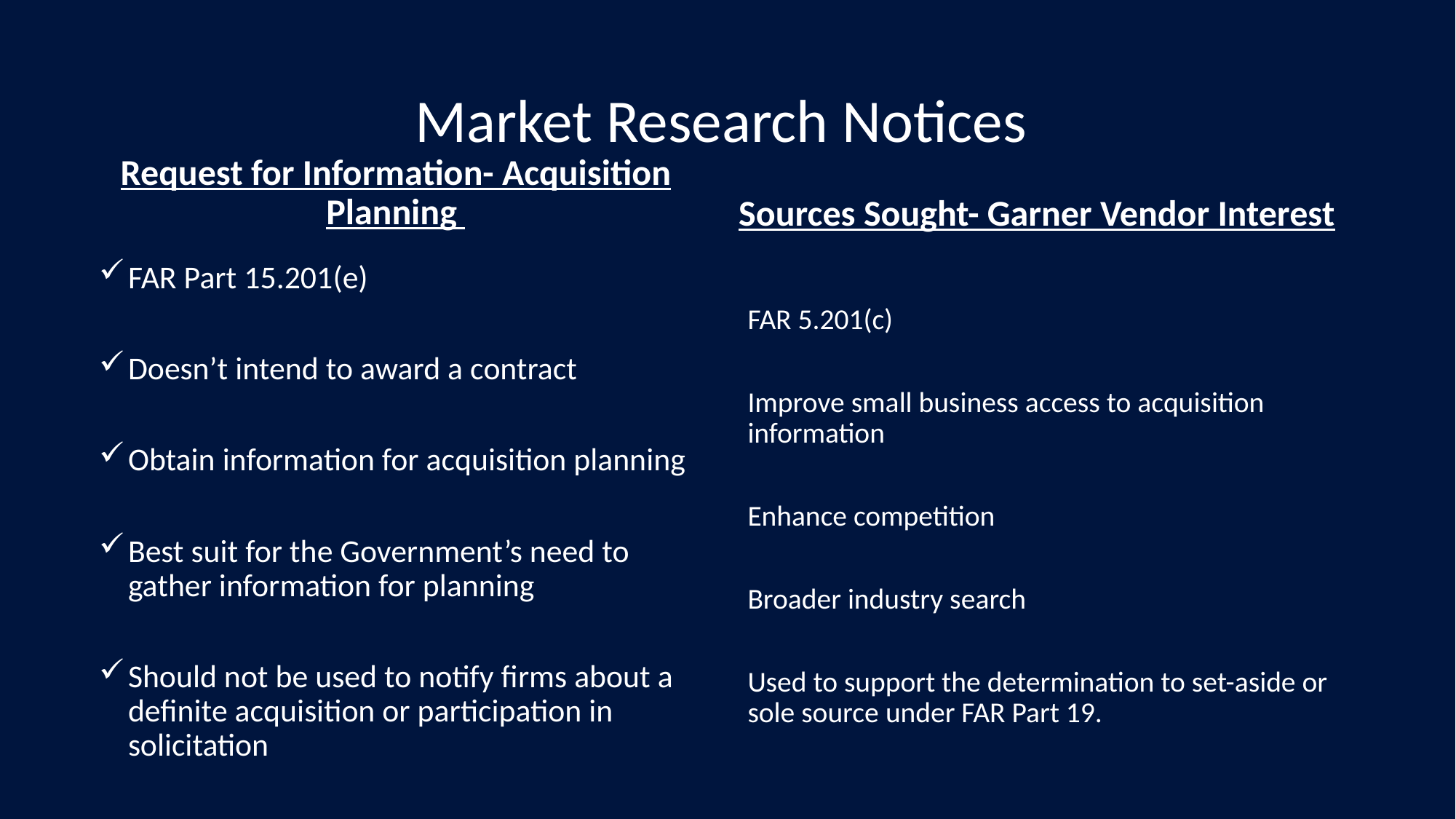

# Market Research Notices
Request for Information- Acquisition Planning
Sources Sought- Garner Vendor Interest
FAR Part 15.201(e)

Doesn’t intend to award a contract

Obtain information for acquisition planning

Best suit for the Government’s need to gather information for planning

Should not be used to notify firms about a definite acquisition or participation in solicitation
FAR 5.201(c)

Improve small business access to acquisition information

Enhance competition

Broader industry search

Used to support the determination to set-aside or sole source under FAR Part 19.